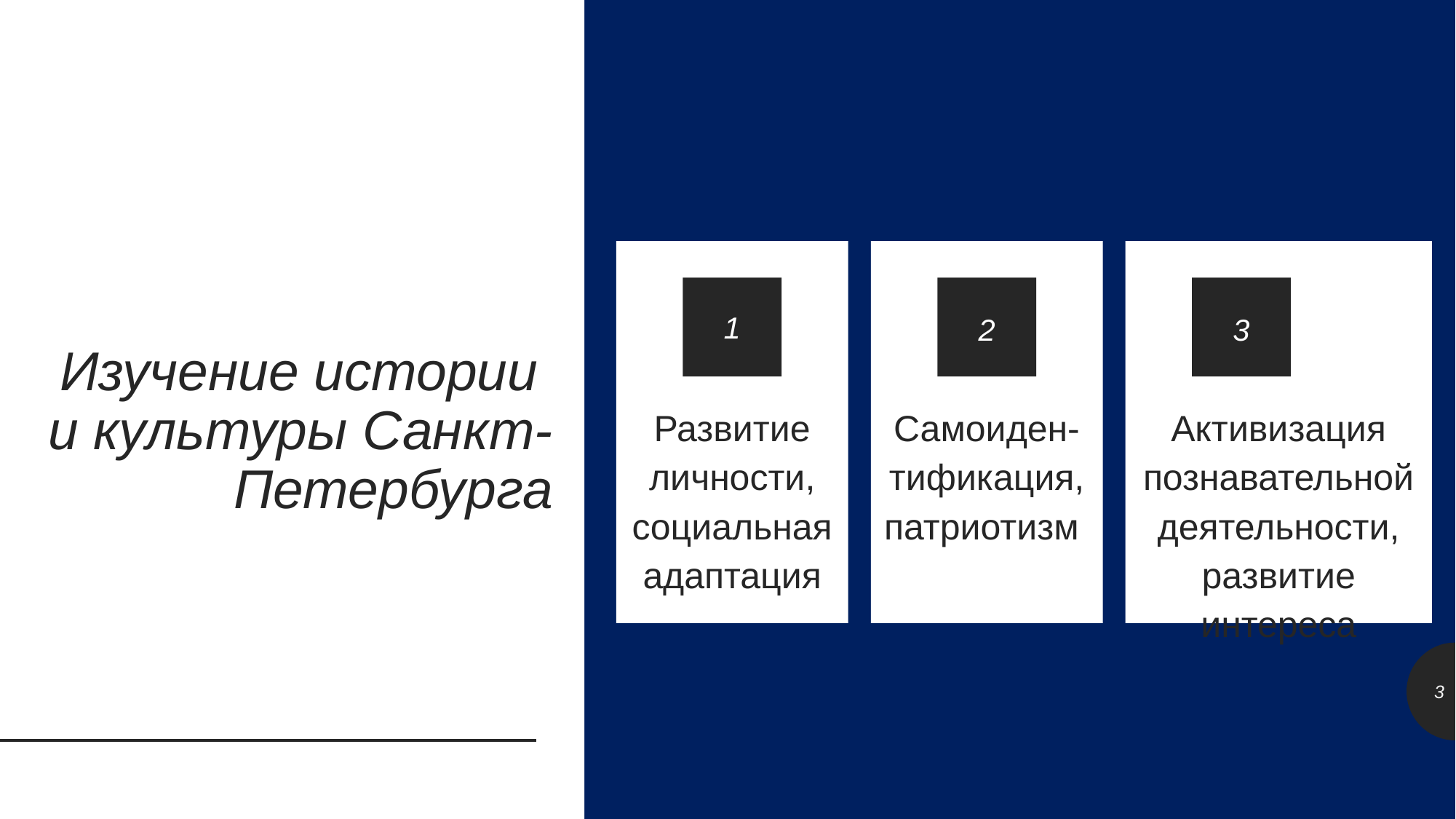

Развитие личности, социальная адаптация
Самоиден-тификация, патриотизм
Активизация познавательной деятельности, развитие интереса
# Изучение истории и культуры Санкт-Петербурга
1
2
3
3